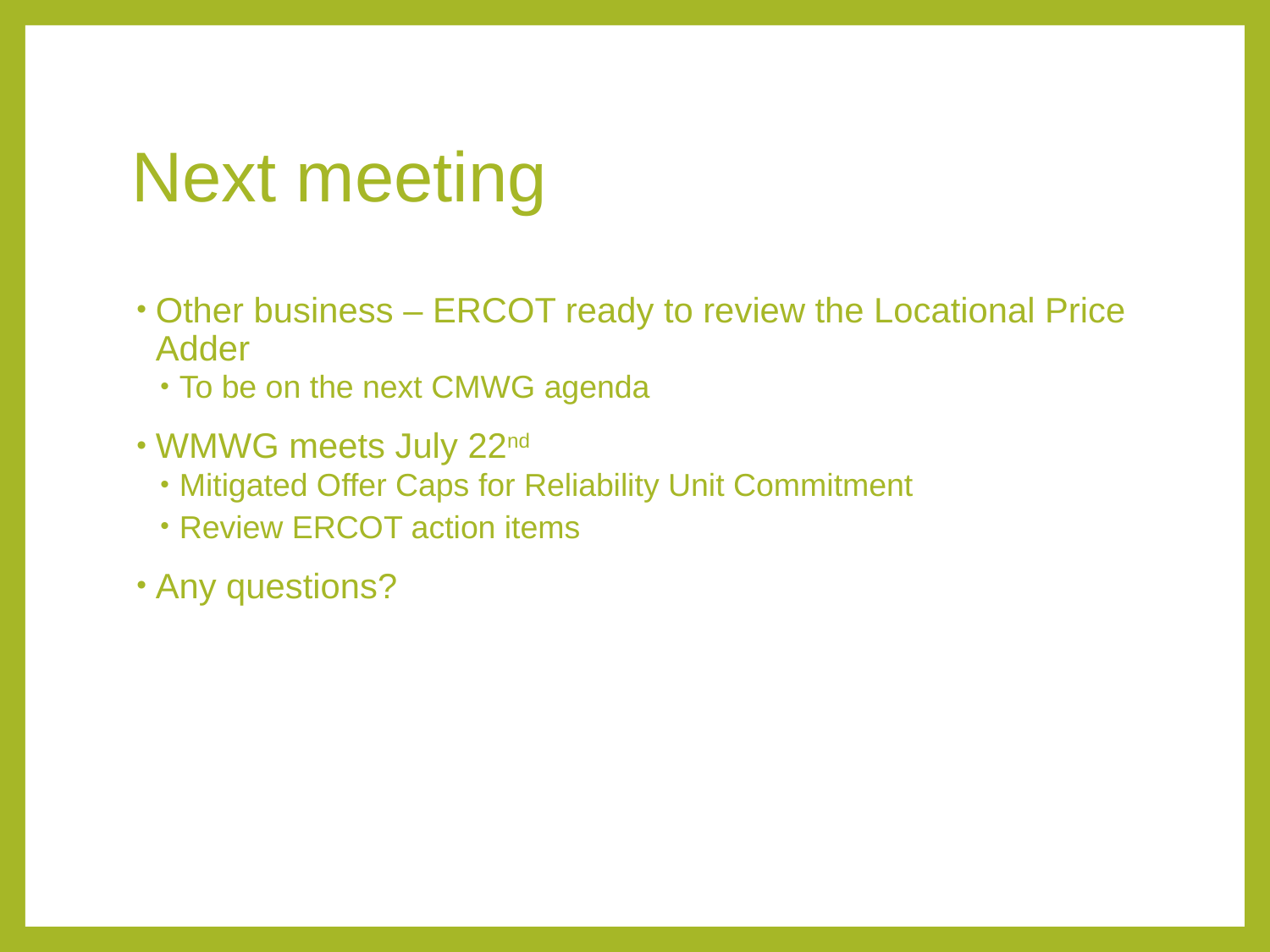

# Next meeting
Other business – ERCOT ready to review the Locational Price Adder
To be on the next CMWG agenda
WMWG meets July 22nd
Mitigated Offer Caps for Reliability Unit Commitment
Review ERCOT action items
Any questions?